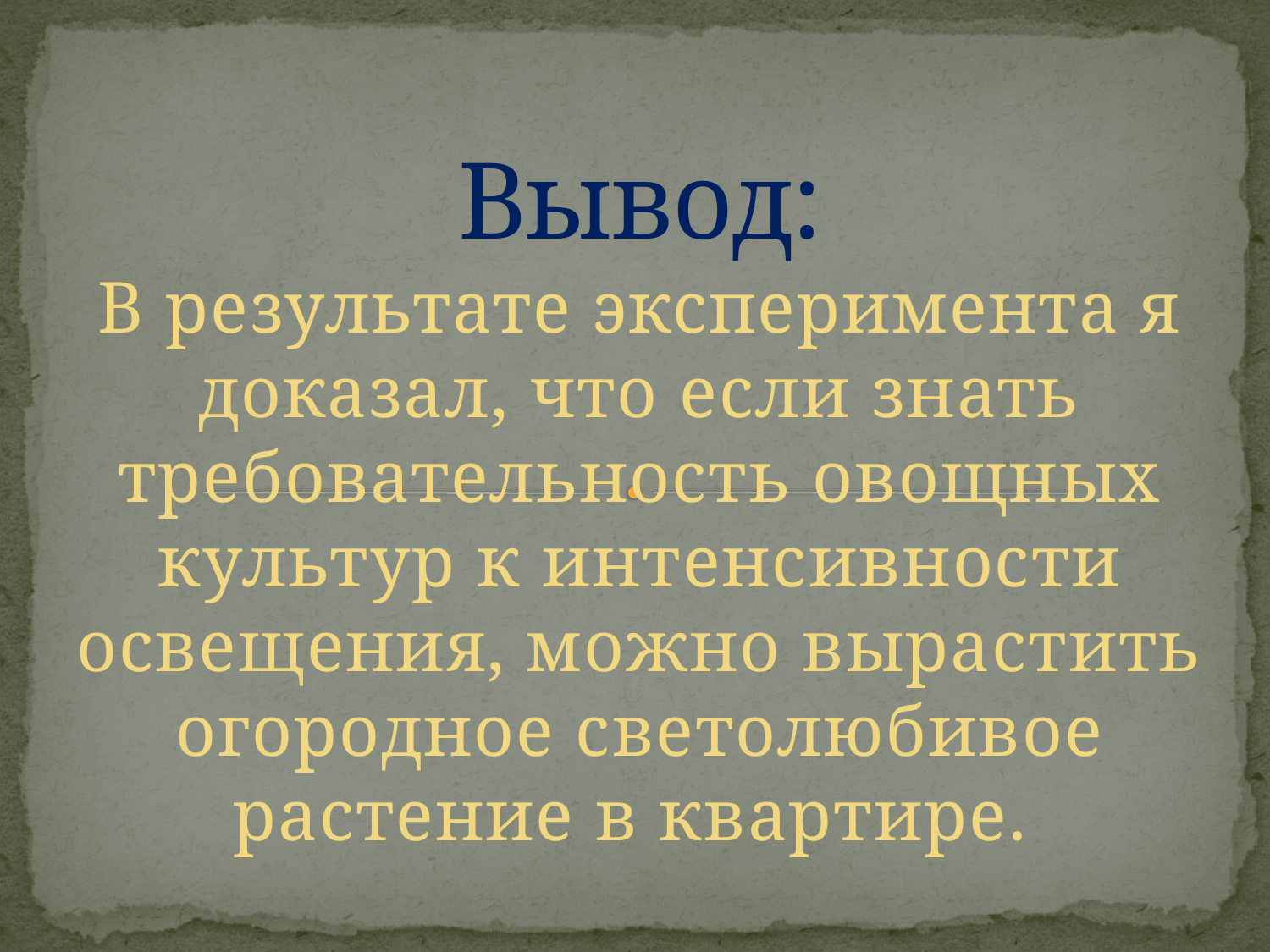

# Вывод:
В результате эксперимента я доказал, что если знать требовательность овощных культур к интенсивности освещения, можно вырастить огородное светолюбивое растение в квартире.